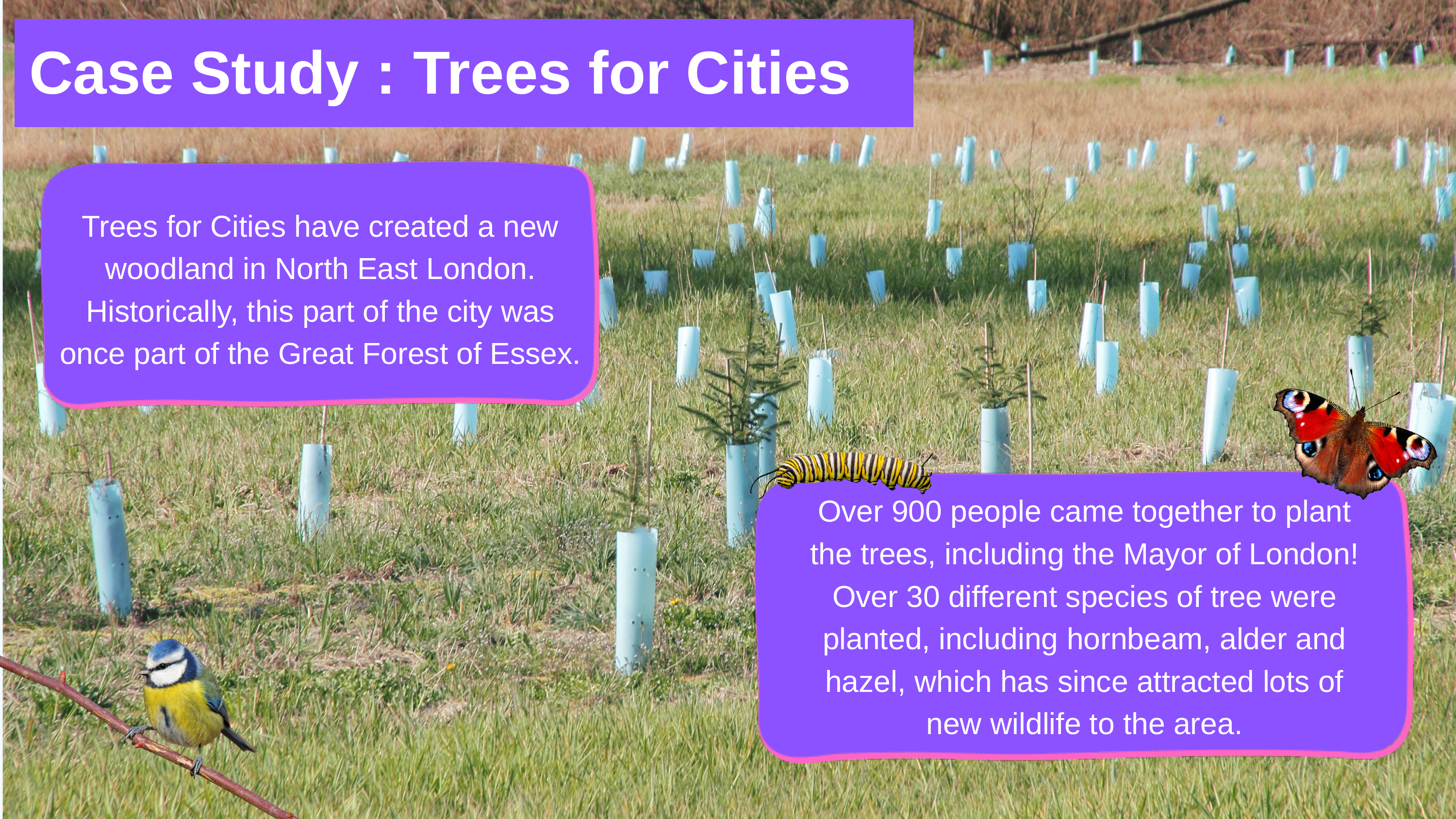

Case Study : Trees for Cities

Trees for Cities have created a new woodland in North East London. Historically, this part of the city was once part of the Great Forest of Essex.

Over 900 people came together to plant the trees, including the Mayor of London! Over 30 different species of tree were planted, including hornbeam, alder and hazel, which has since attracted lots of new wildlife to the area.